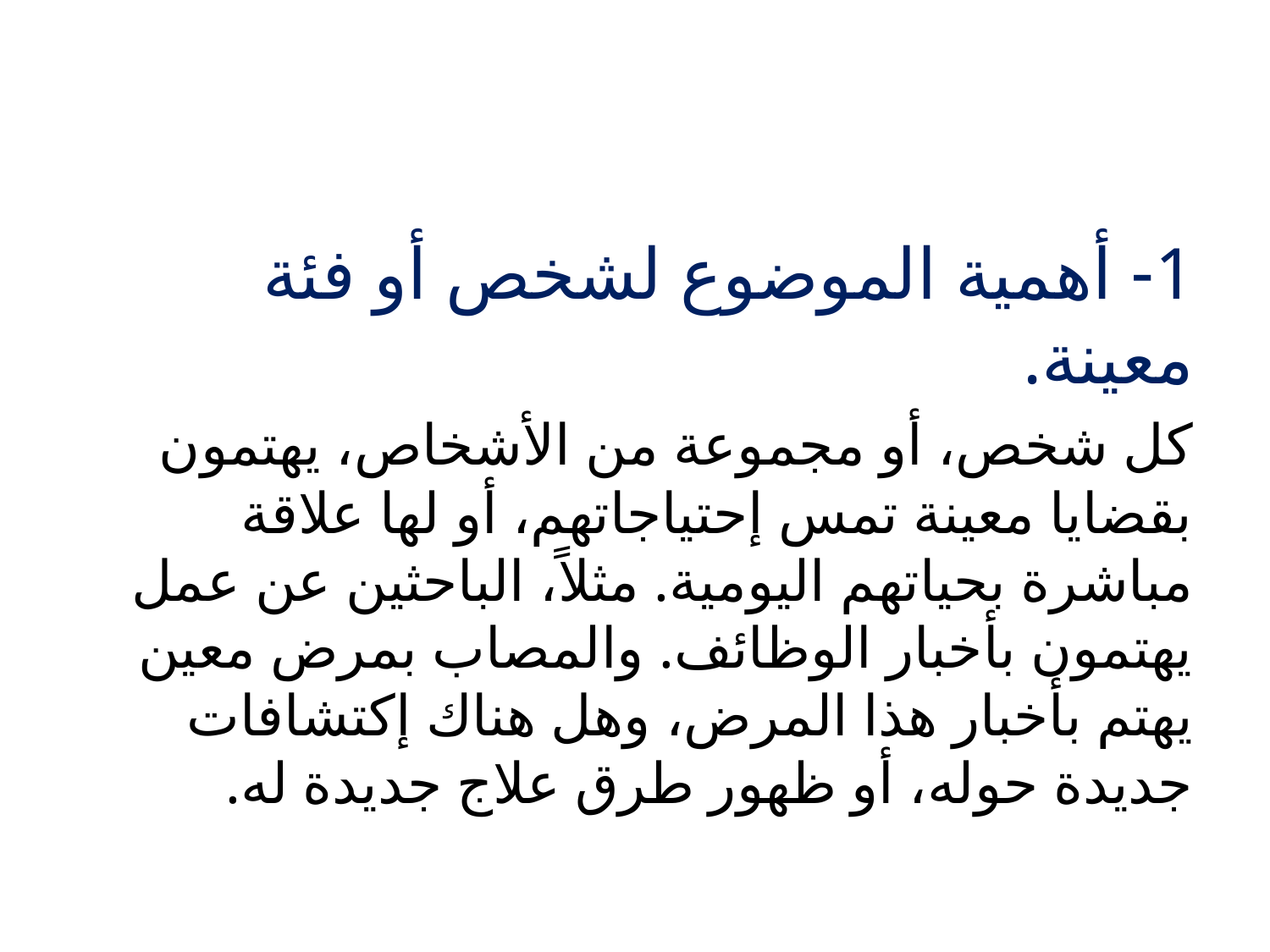

#
1- أهمية الموضوع لشخص أو فئة معينة.
كل شخص، أو مجموعة من الأشخاص، يهتمون بقضايا معينة تمس إحتياجاتهم، أو لها علاقة مباشرة بحياتهم اليومية. مثلاً، الباحثين عن عمل يهتمون بأخبار الوظائف. والمصاب بمرض معين يهتم بأخبار هذا المرض، وهل هناك إكتشافات جديدة حوله، أو ظهور طرق علاج جديدة له.